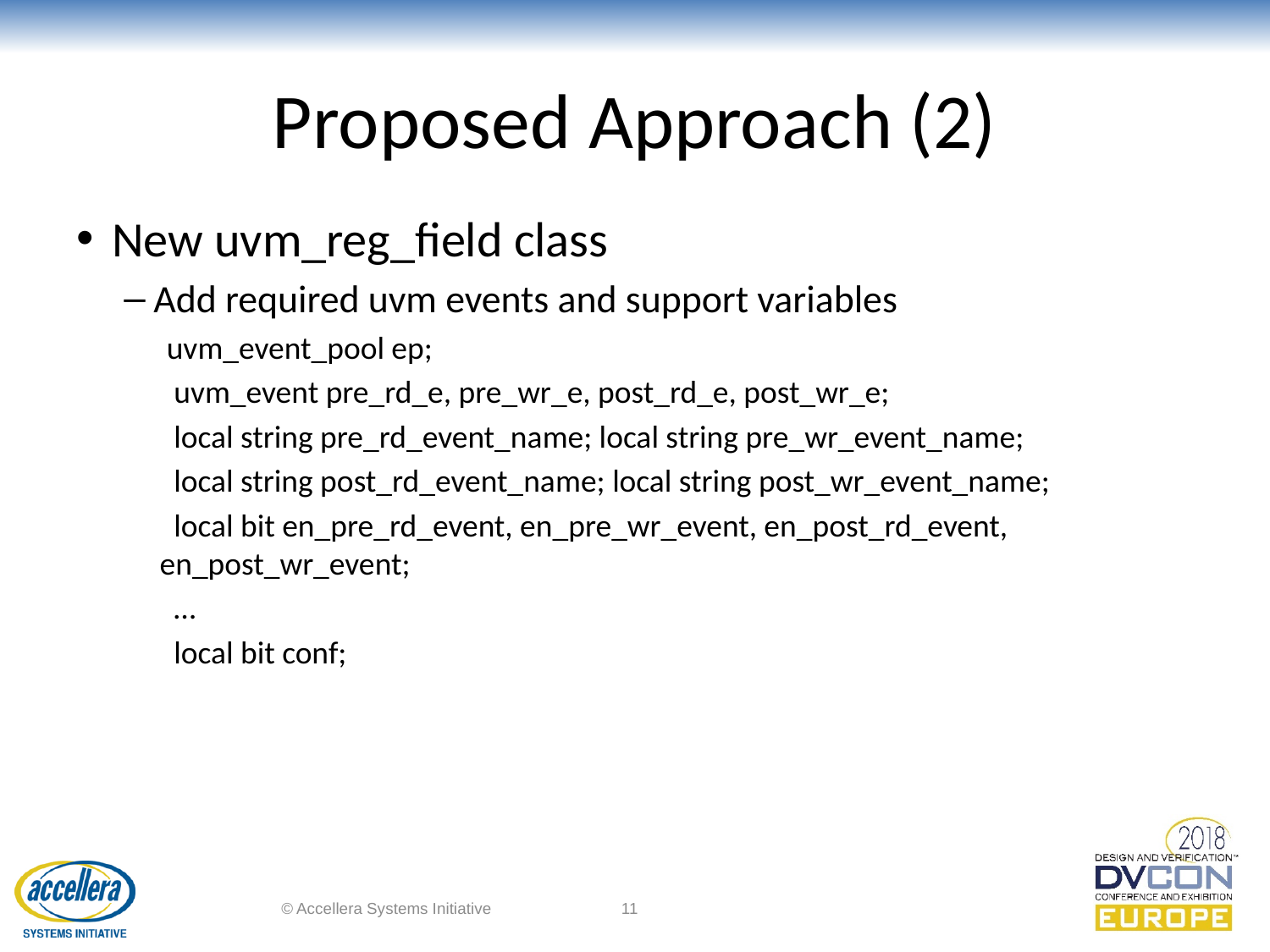

# Proposed Approach (2)
New uvm_reg_field class
Add required uvm events and support variables
 uvm_event_pool ep;
  uvm_event pre_rd_e, pre_wr_e, post_rd_e, post_wr_e;
  local string pre_rd_event_name; local string pre_wr_event_name;
  local string post_rd_event_name; local string post_wr_event_name;
  local bit en_pre_rd_event, en_pre_wr_event, en_post_rd_event, en_post_wr_event;
  …
  local bit conf;
© Accellera Systems Initiative
11